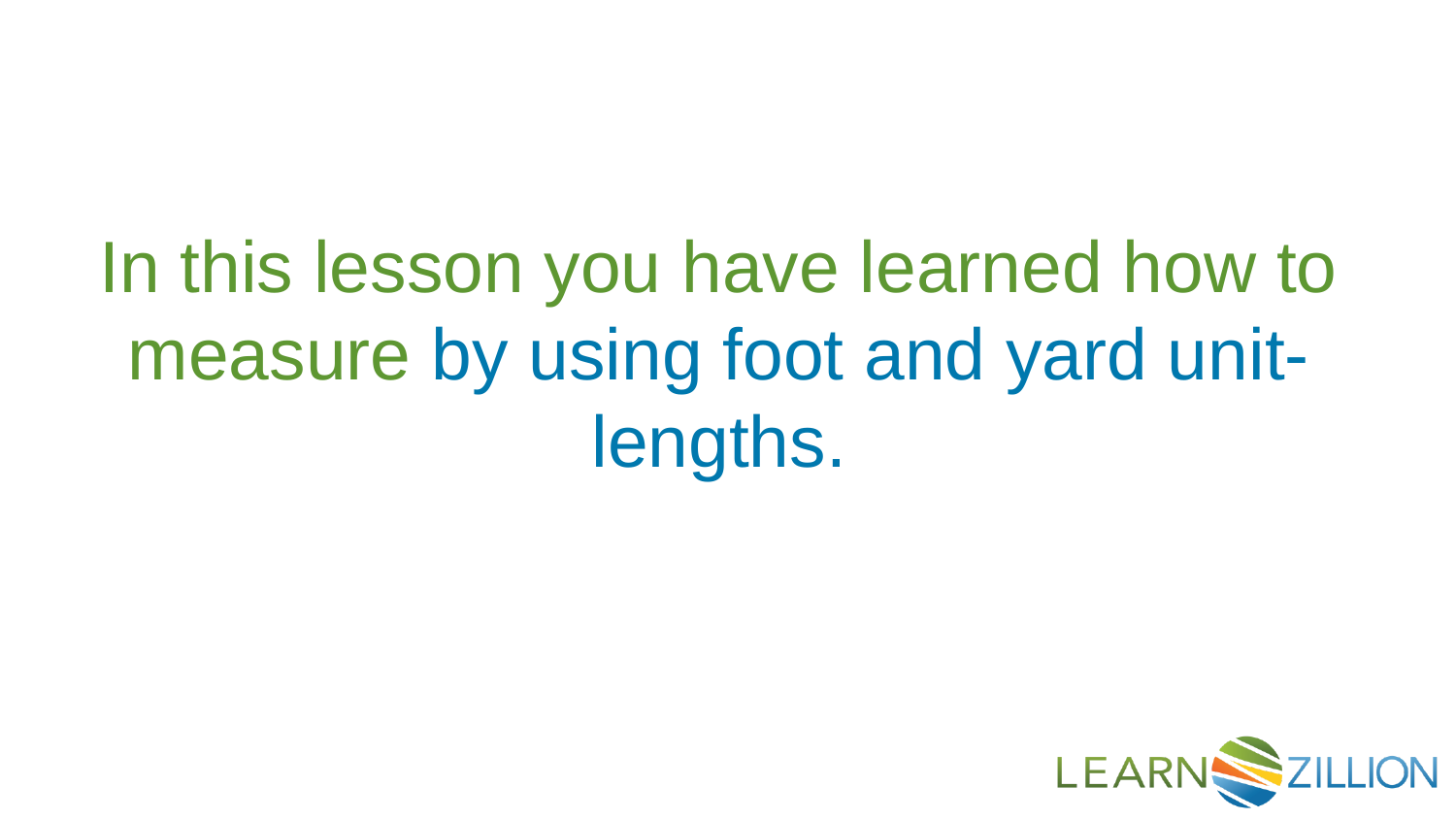

In this lesson you have learned how to measure by using foot and yard unit-lengths.